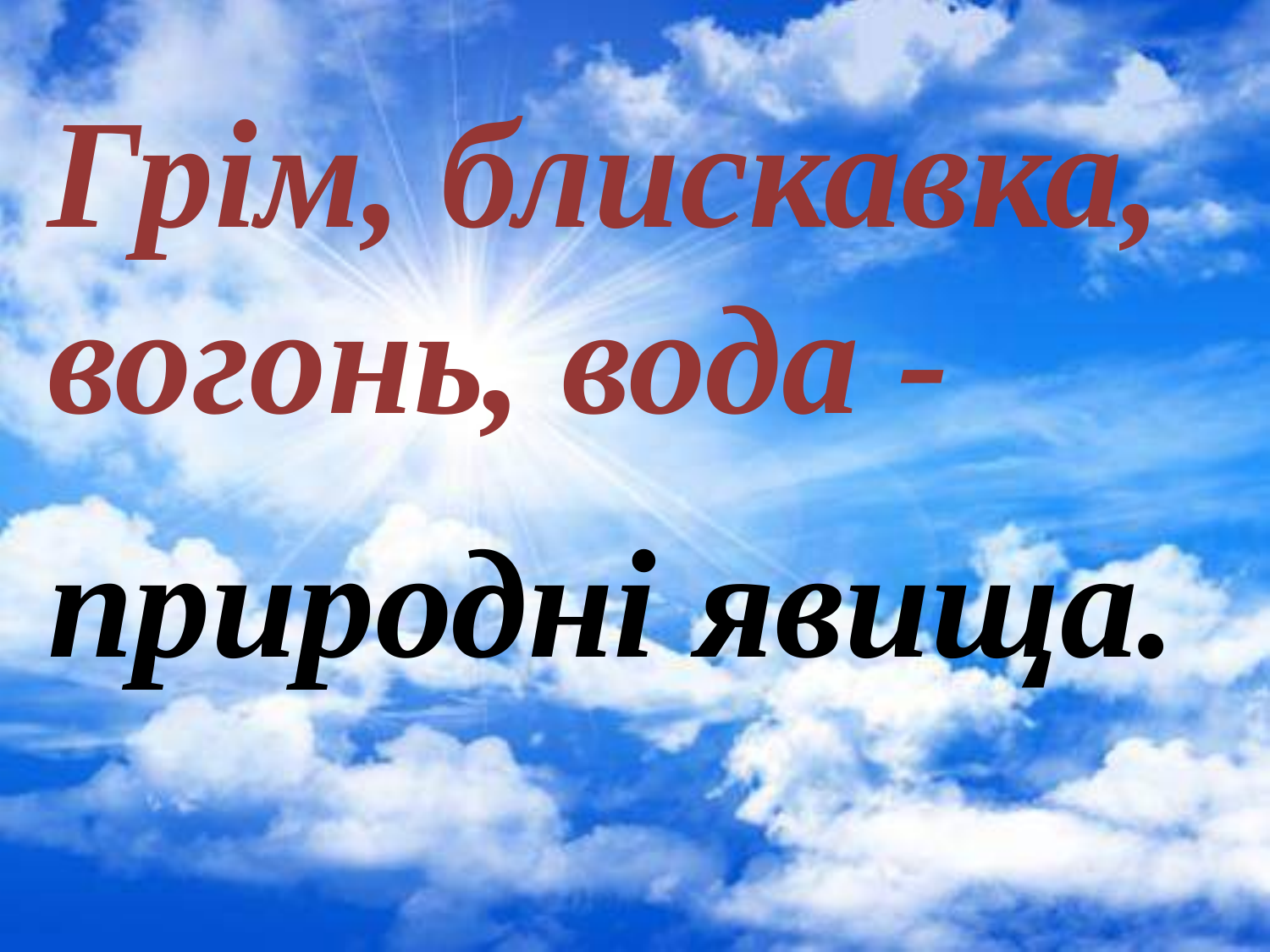

Грім, блискавка, вогонь, вода -
природні явища.